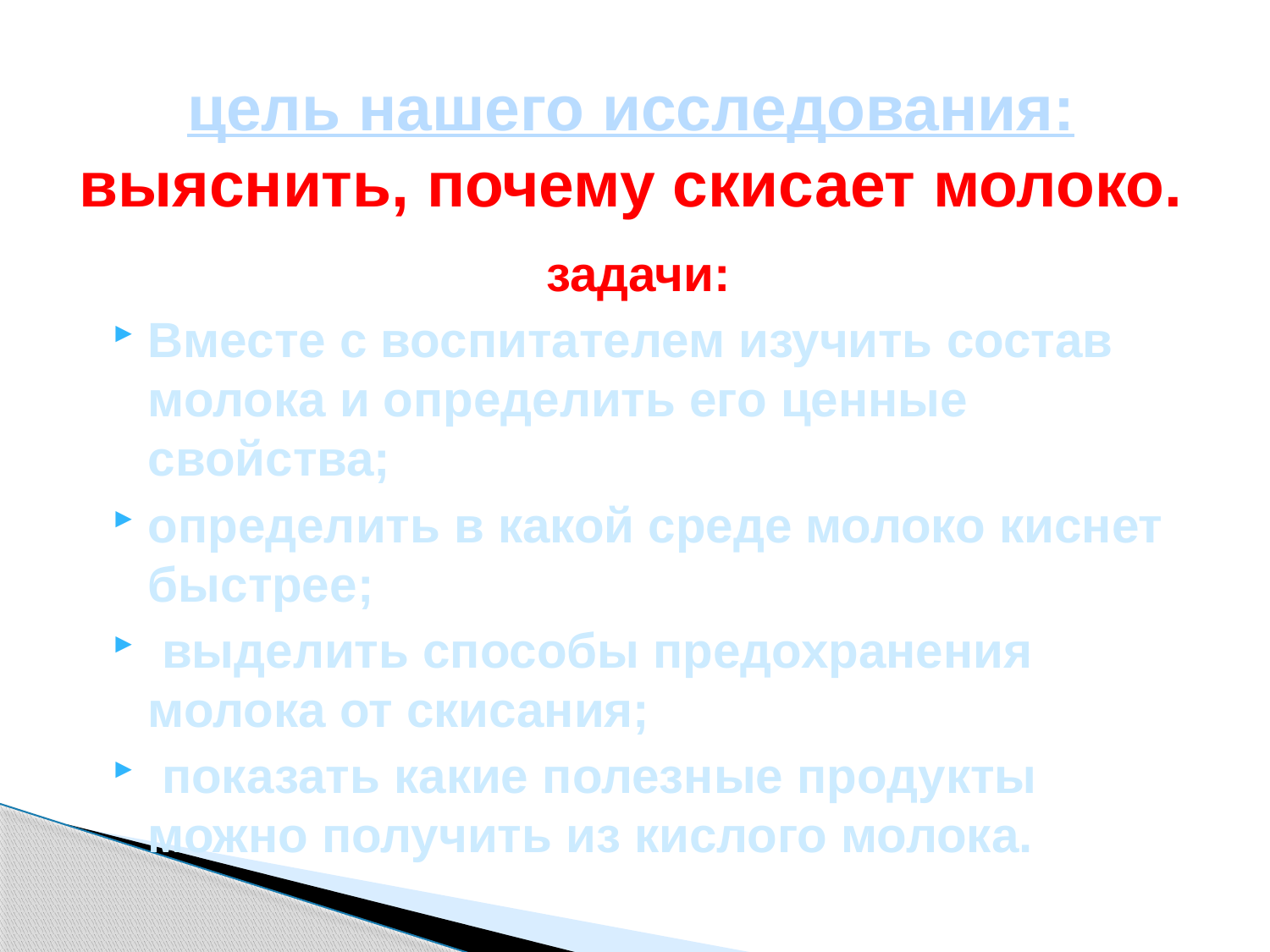

# цель нашего исследования: выяснить, почему скисает молоко.
задачи:
Вместе с воспитателем изучить состав молока и определить его ценные свойства;
определить в какой среде молоко киснет быстрее;
 выделить способы предохранения молока от скисания;
 показать какие полезные продукты можно получить из кислого молока.